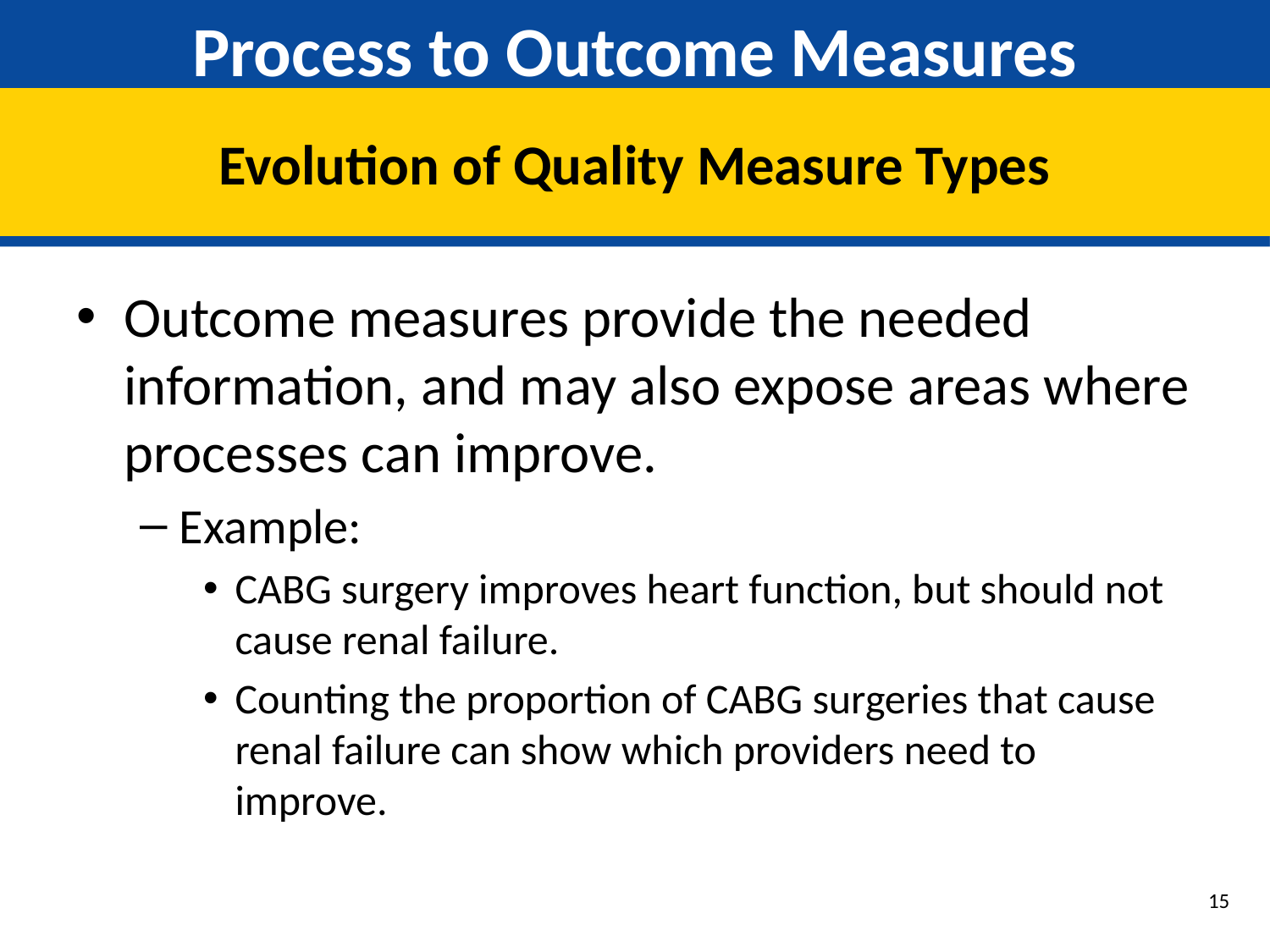

# Process to Outcome Measures
Evolution of Quality Measure Types
Outcome measures provide the needed information, and may also expose areas where processes can improve.
Example:
CABG surgery improves heart function, but should not cause renal failure.
Counting the proportion of CABG surgeries that cause renal failure can show which providers need to improve.